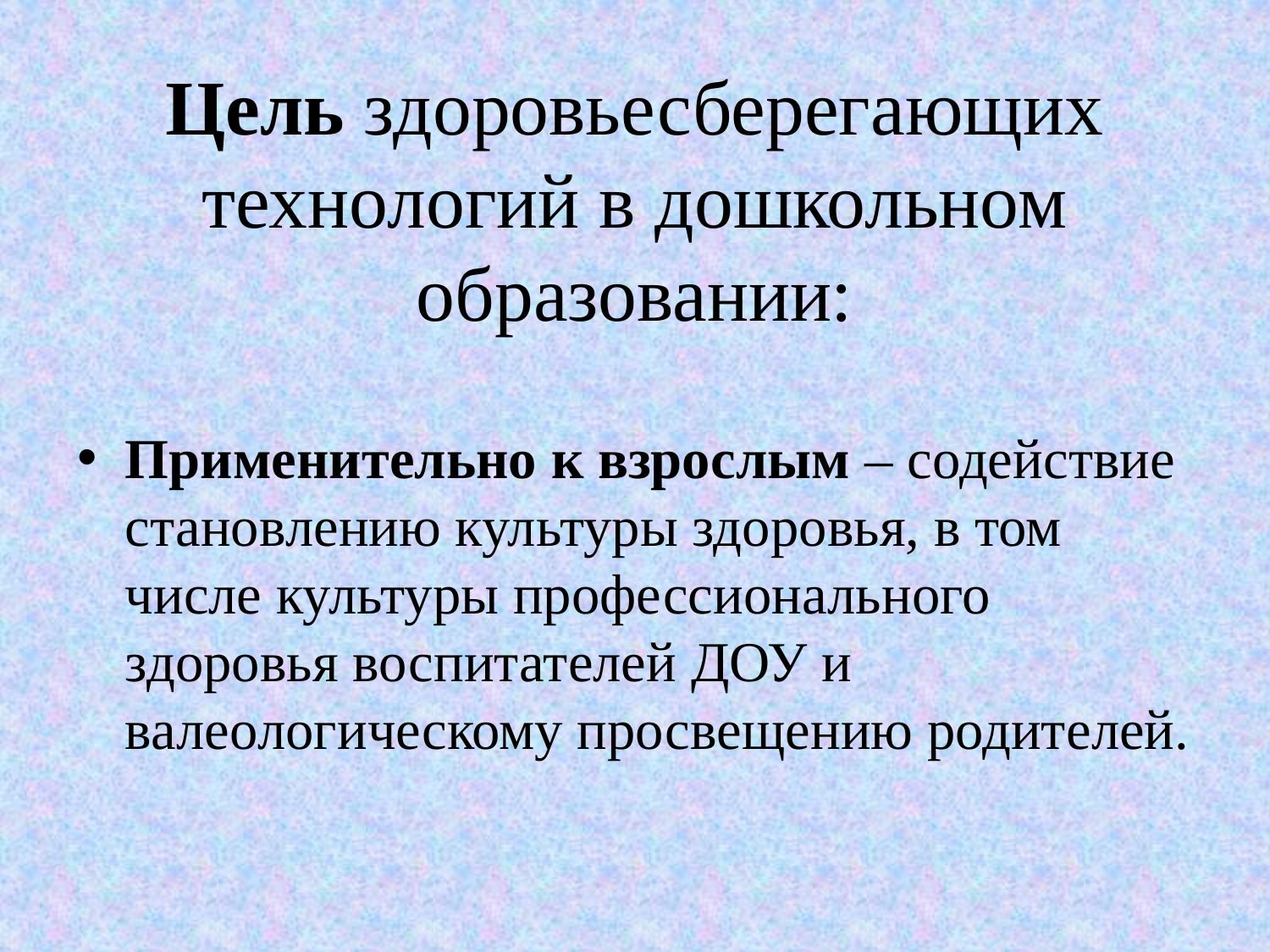

# Цель здоровьесберегающих технологий в дошкольном образовании:
Применительно к взрослым – содействие становлению культуры здоровья, в том числе культуры профессионального здоровья воспитателей ДОУ и валеологическому просвещению родителей.